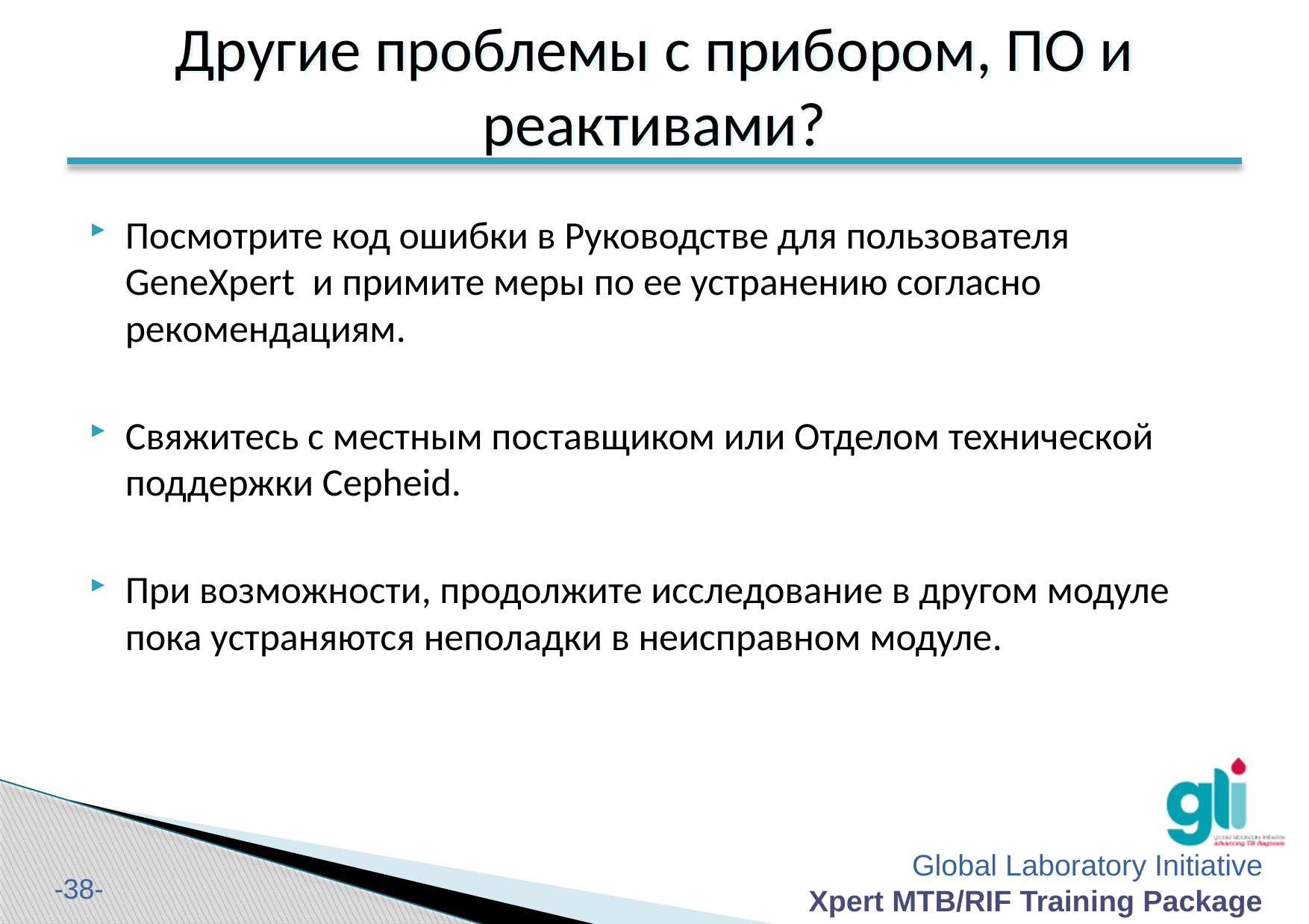

Другие проблемы с прибором, ПО и реактивами?
#
Посмотрите код ошибки в Руководстве для пользователя GeneXpert  и примите меры по ее устранению согласно рекомендациям.

Свяжитесь с местным поставщиком или Отделом технической поддержки Cepheid.

При возможности, продолжите исследование в другом модуле пока устраняются неполадки в неисправном модуле.